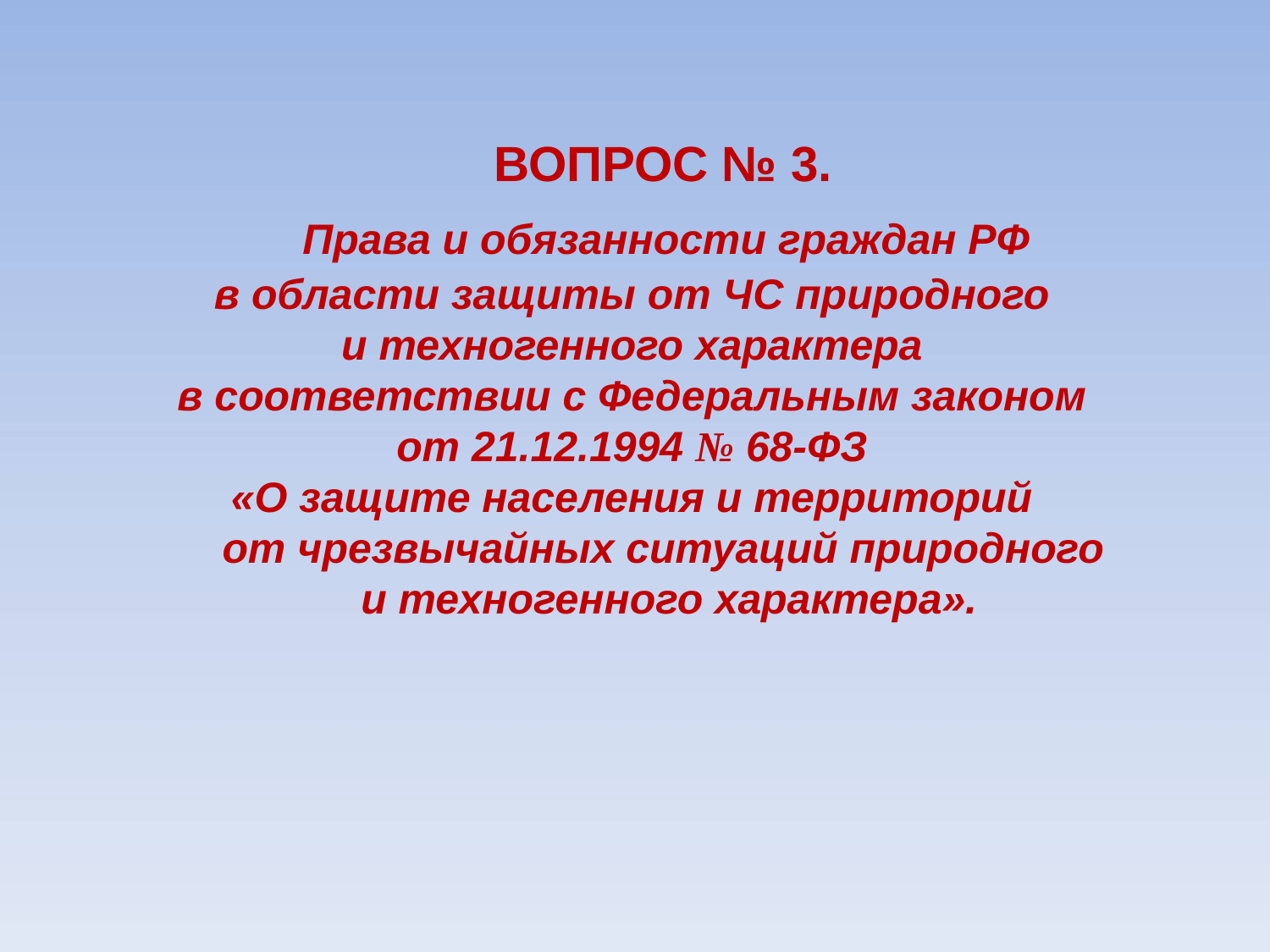

ВОПРОС № 3.
 Права и обязанности граждан РФ
в области защиты от ЧС природного
 и техногенного характера
 в соответствии с Федеральным законом
от 21.12.1994 № 68-ФЗ
 «О защите населения и территорий
от чрезвычайных ситуаций природного
 и техногенного характера».